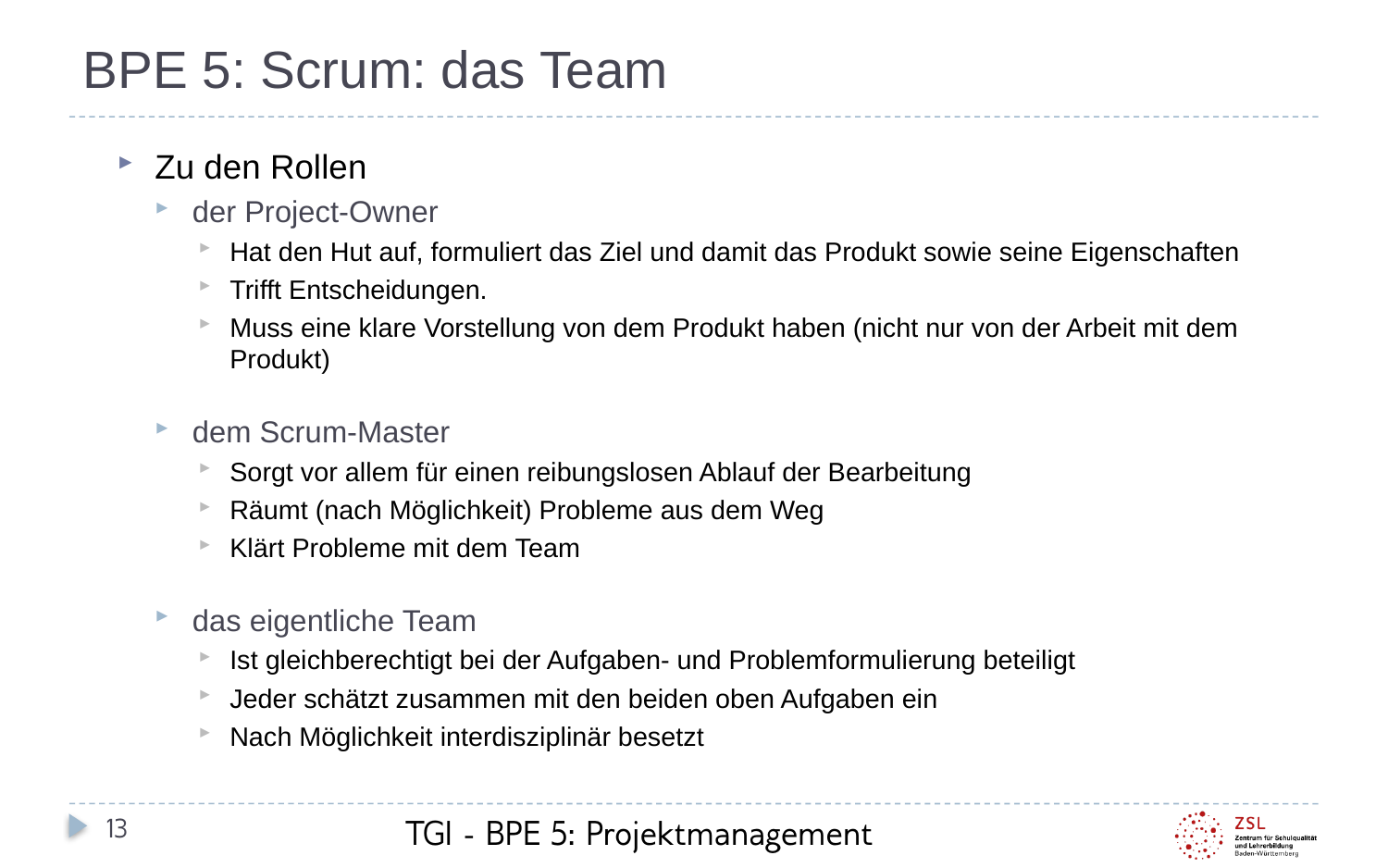

# BPE 5: Scrum: das Team
Zu den Rollen
der Project-Owner
Hat den Hut auf, formuliert das Ziel und damit das Produkt sowie seine Eigenschaften
Trifft Entscheidungen.
Muss eine klare Vorstellung von dem Produkt haben (nicht nur von der Arbeit mit dem Produkt)
dem Scrum-Master
Sorgt vor allem für einen reibungslosen Ablauf der Bearbeitung
Räumt (nach Möglichkeit) Probleme aus dem Weg
Klärt Probleme mit dem Team
das eigentliche Team
Ist gleichberechtigt bei der Aufgaben- und Problemformulierung beteiligt
Jeder schätzt zusammen mit den beiden oben Aufgaben ein
Nach Möglichkeit interdisziplinär besetzt
TGI - BPE 5: Projektmanagement
13